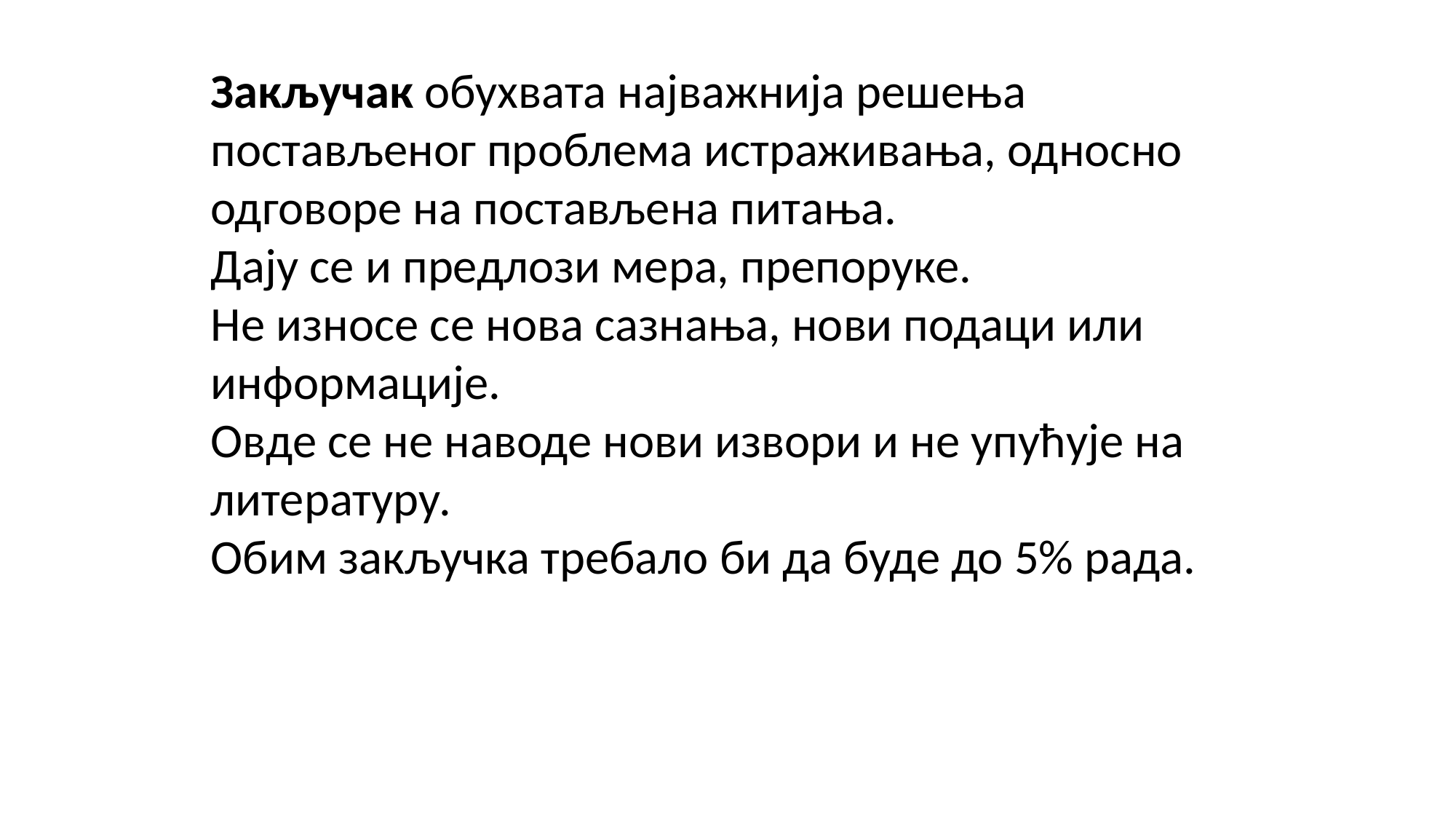

Закључак обухвата најважнија решења постављеног проблема истраживања, односно одговоре на постављена питања.
Дају се и предлози мера, препоруке.
Не износе се нова сазнања, нови подаци или информације.
Овде се не наводе нови извори и не упућује на литературу.
Обим закључка требало би да буде до 5% рада.